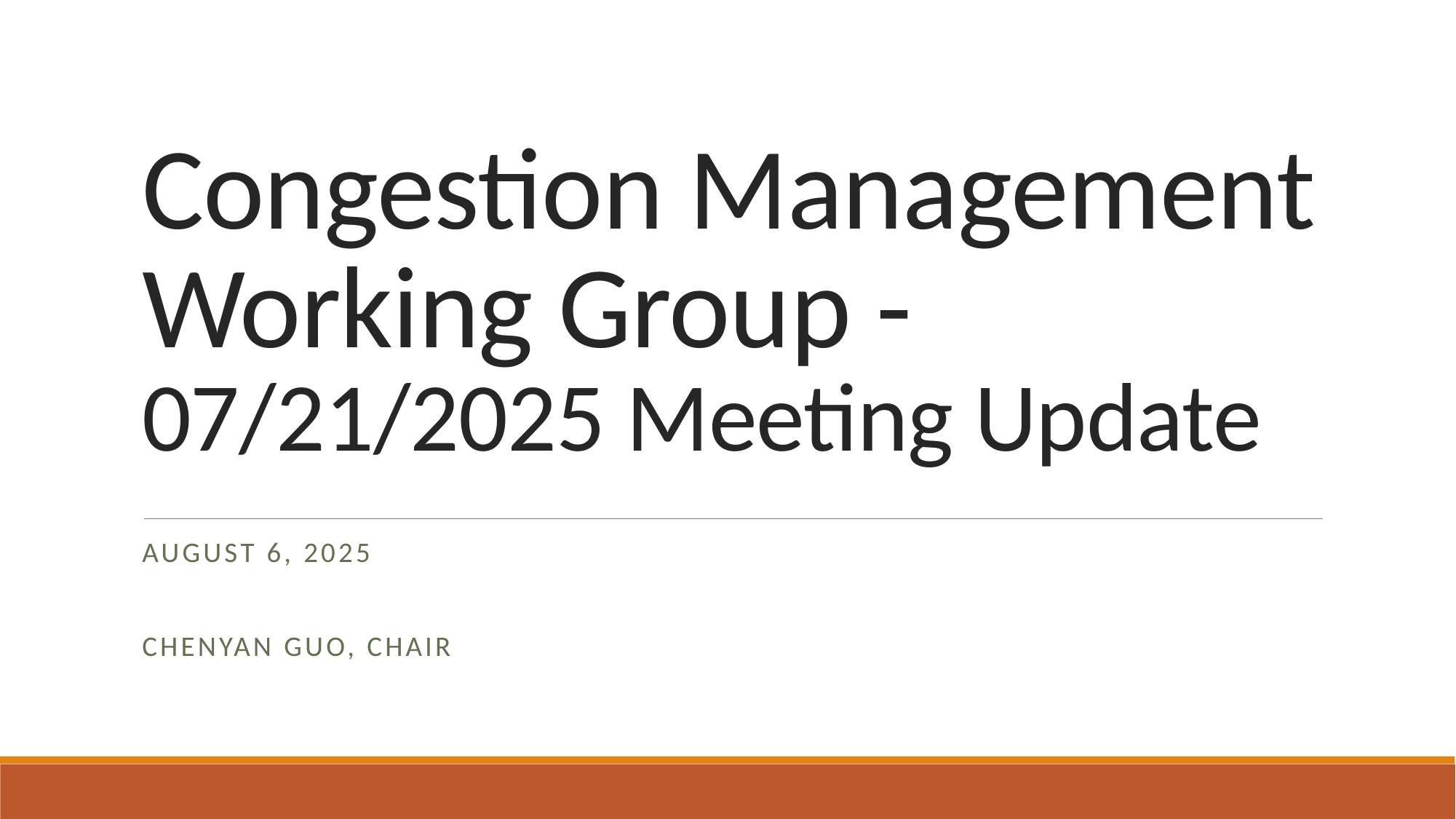

# Congestion Management Working Group - 07/21/2025 Meeting Update
aUGUST 6, 2025

Chenyan Guo, chair